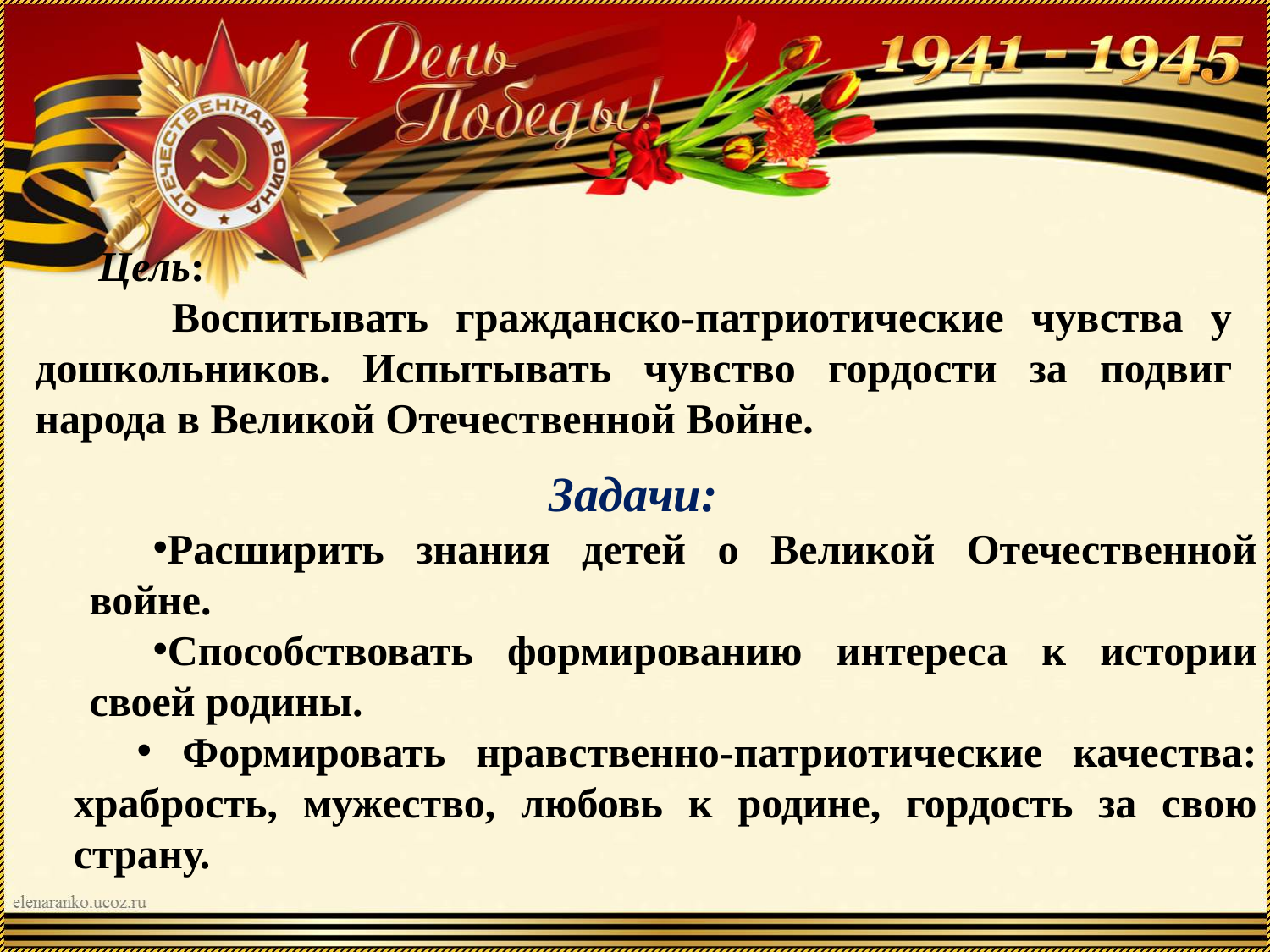

# Цель: Воспитывать гражданско-патриотические чувства у дошкольников. Испытывать чувство гордости за подвиг народа в Великой Отечественной Войне.
Задачи:
Расширить знания детей о Великой Отечественной войне.
Способствовать формированию интереса к истории своей родины.
 Формировать нравственно-патриотические качества: храбрость, мужество, любовь к родине, гордость за свою страну.